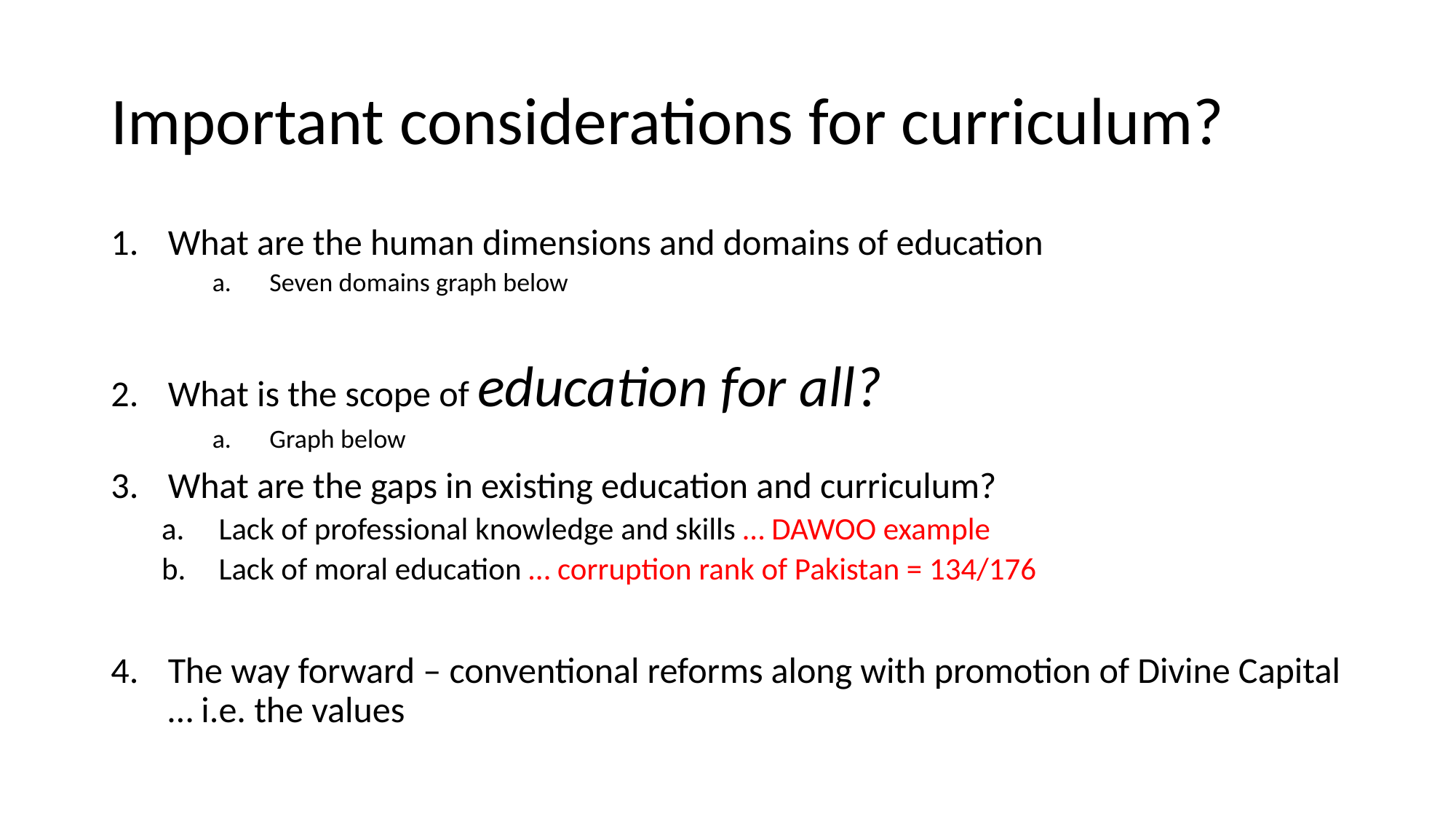

# Important considerations for curriculum?
What are the human dimensions and domains of education
Seven domains graph below

What is the scope of education for all?
Graph below
What are the gaps in existing education and curriculum?
Lack of professional knowledge and skills … DAWOO example
Lack of moral education … corruption rank of Pakistan = 134/176

The way forward – conventional reforms along with promotion of Divine Capital … i.e. the values